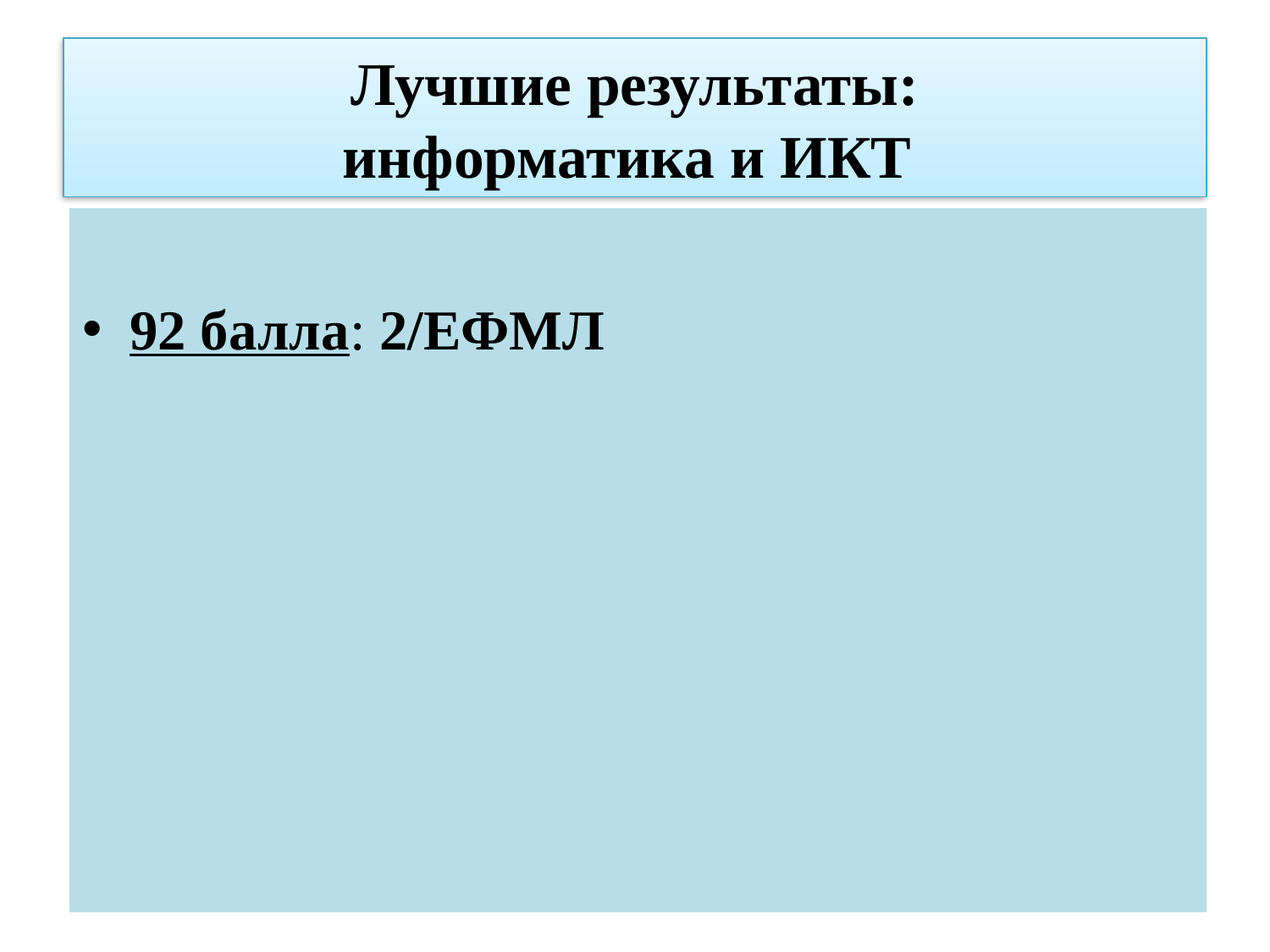

# Лучшие результаты: информатика и ИКТ

92 балла: 2/ЕФМЛ